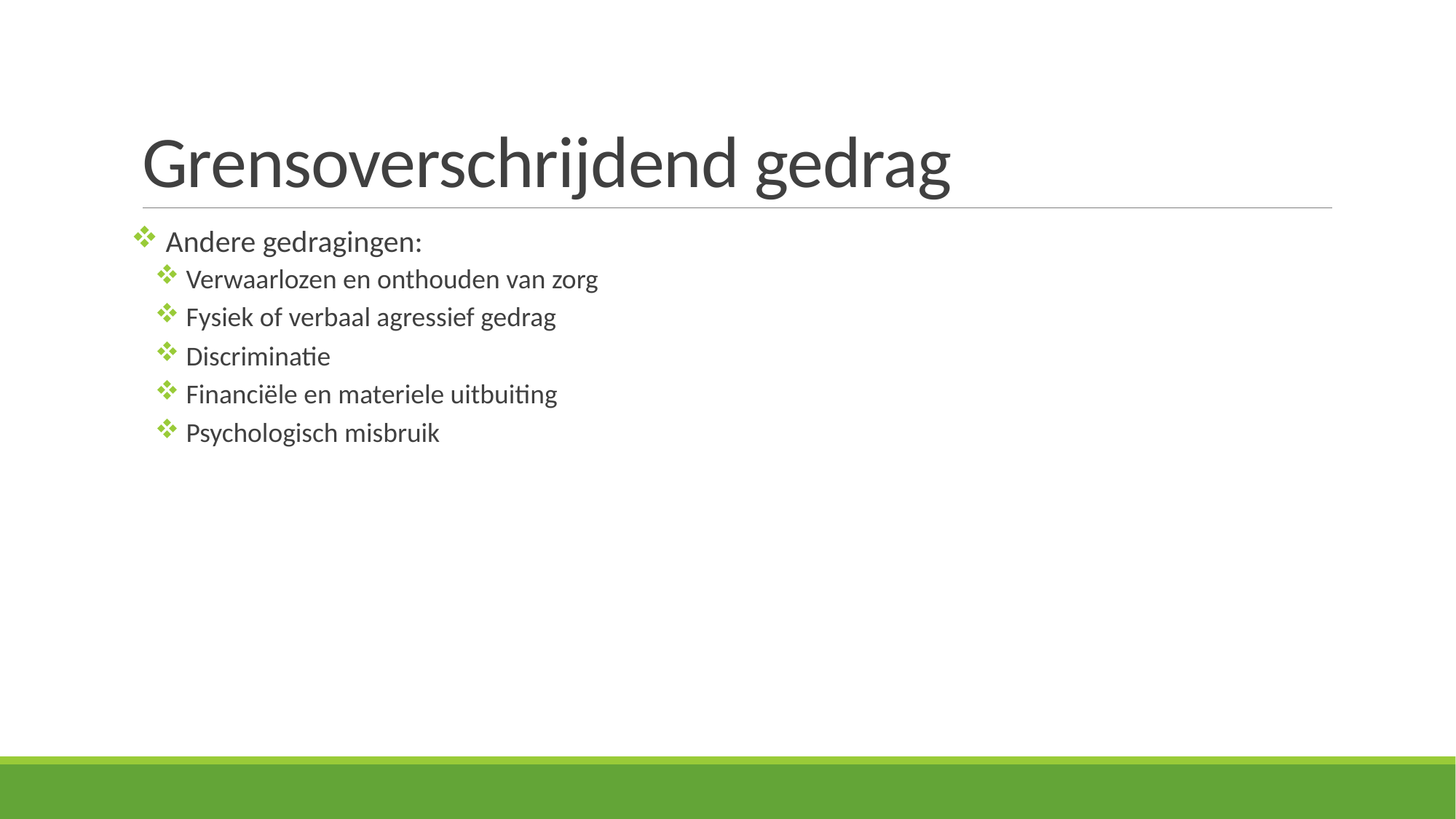

# Grensoverschrijdend gedrag
 Andere gedragingen:
 Verwaarlozen en onthouden van zorg
 Fysiek of verbaal agressief gedrag
 Discriminatie
 Financiële en materiele uitbuiting
 Psychologisch misbruik